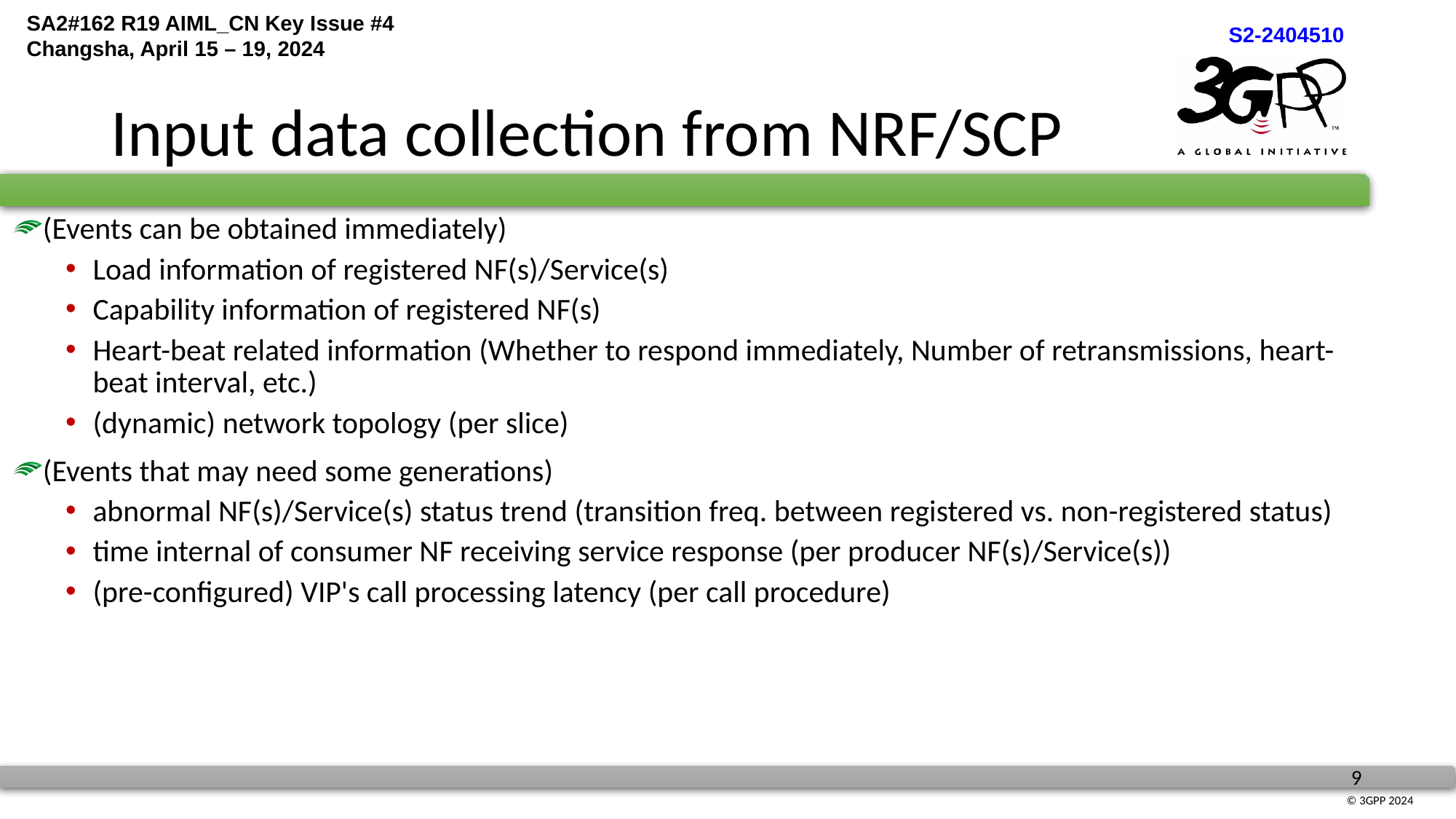

# Input data collection from NRF/SCP
(Events can be obtained immediately)
Load information of registered NF(s)/Service(s)
Capability information of registered NF(s)
Heart-beat related information (Whether to respond immediately, Number of retransmissions, heart-beat interval, etc.)
(dynamic) network topology (per slice)
(Events that may need some generations)
abnormal NF(s)/Service(s) status trend (transition freq. between registered vs. non-registered status)
time internal of consumer NF receiving service response (per producer NF(s)/Service(s))
(pre-configured) VIP's call processing latency (per call procedure)